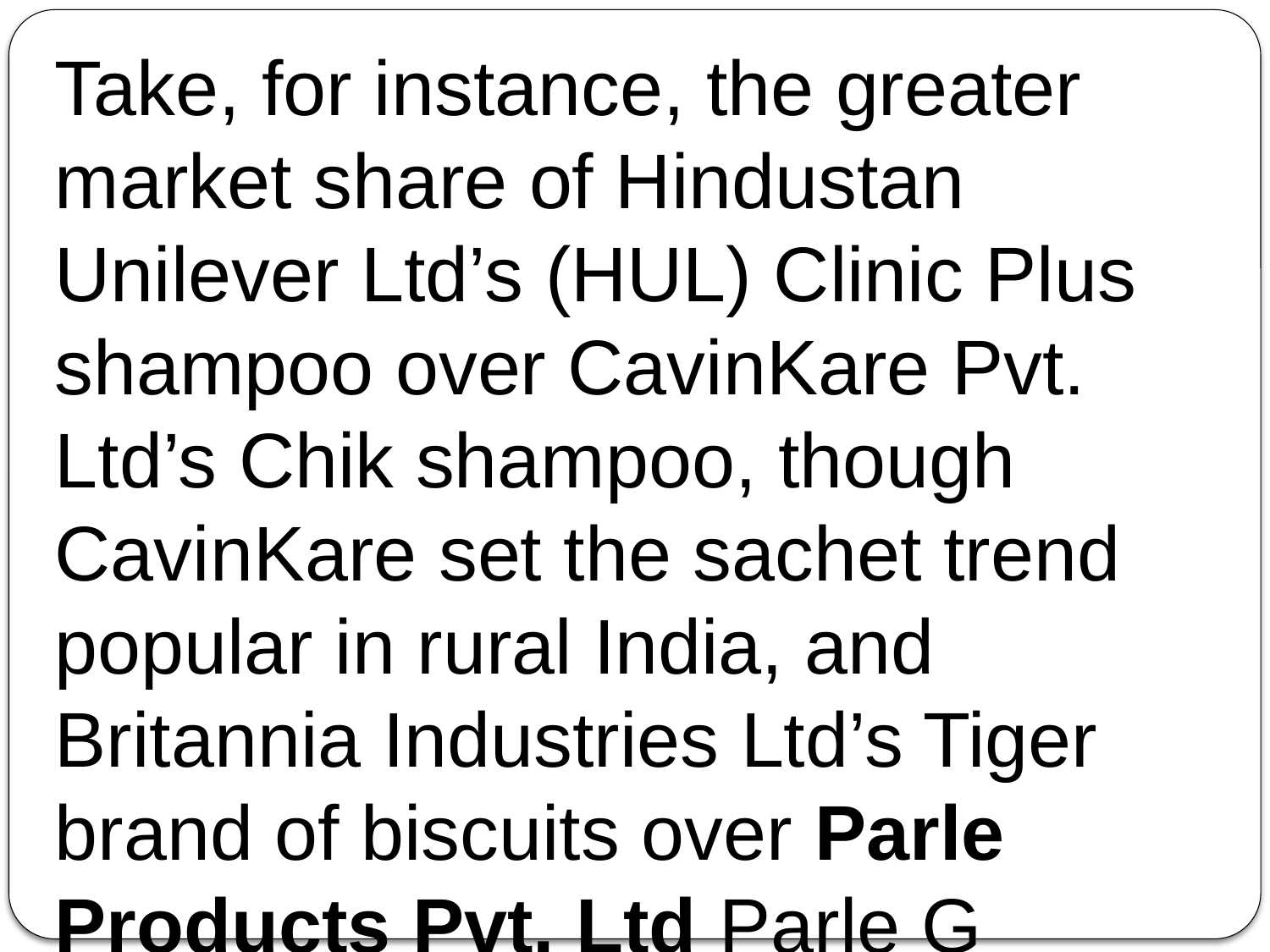

Take, for instance, the greater market share of Hindustan Unilever Ltd’s (HUL) Clinic Plus shampoo over CavinKare Pvt. Ltd’s Chik shampoo, though CavinKare set the sachet trend popular in rural India, and Britannia Industries Ltd’s Tiger brand of biscuits over Parle Products Pvt. Ltd Parle G